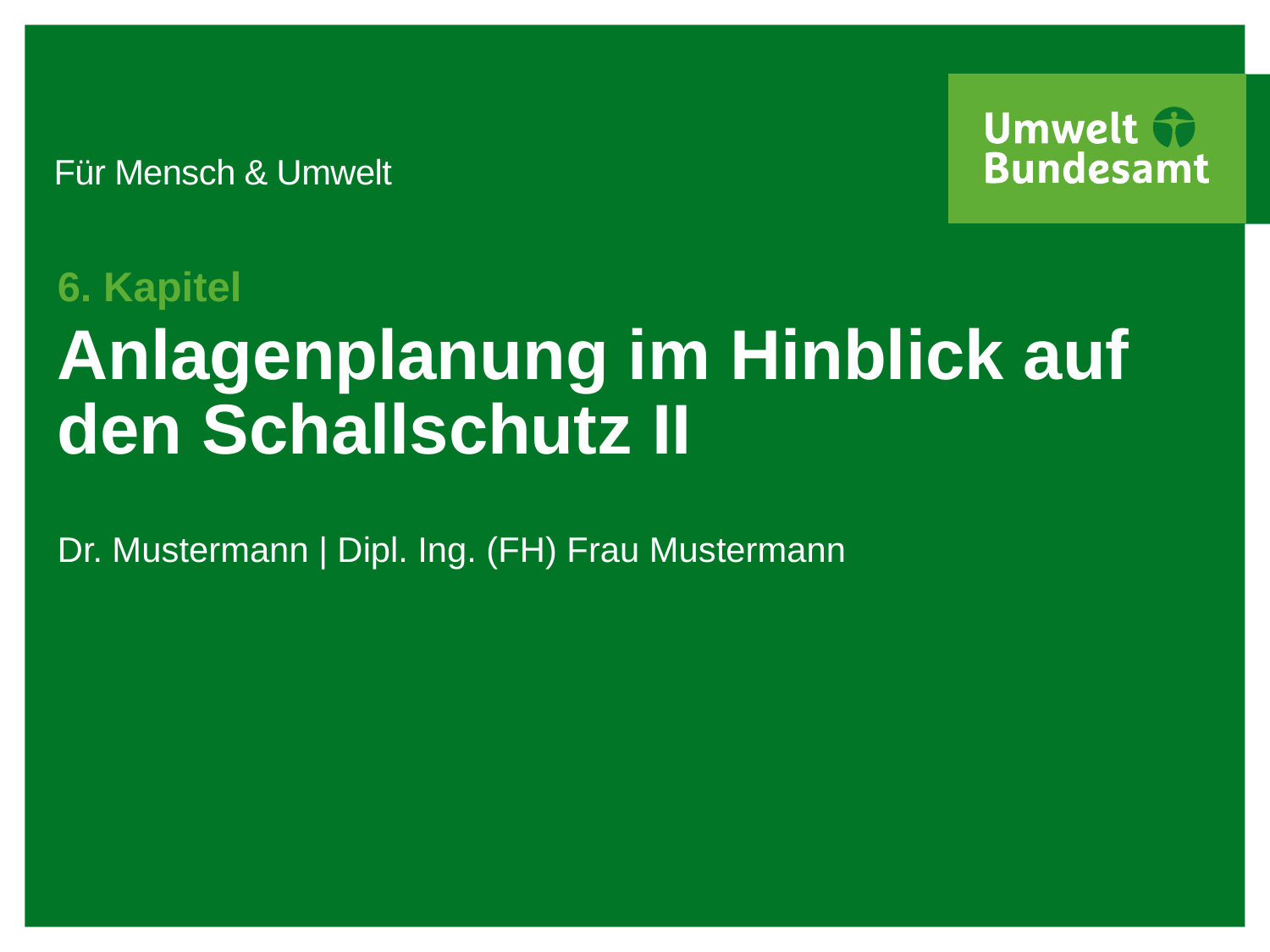

# 6. Kapitel
Anlagenplanung im Hinblick auf den Schallschutz II
Dr. Mustermann | Dipl. Ing. (FH) Frau Mustermann